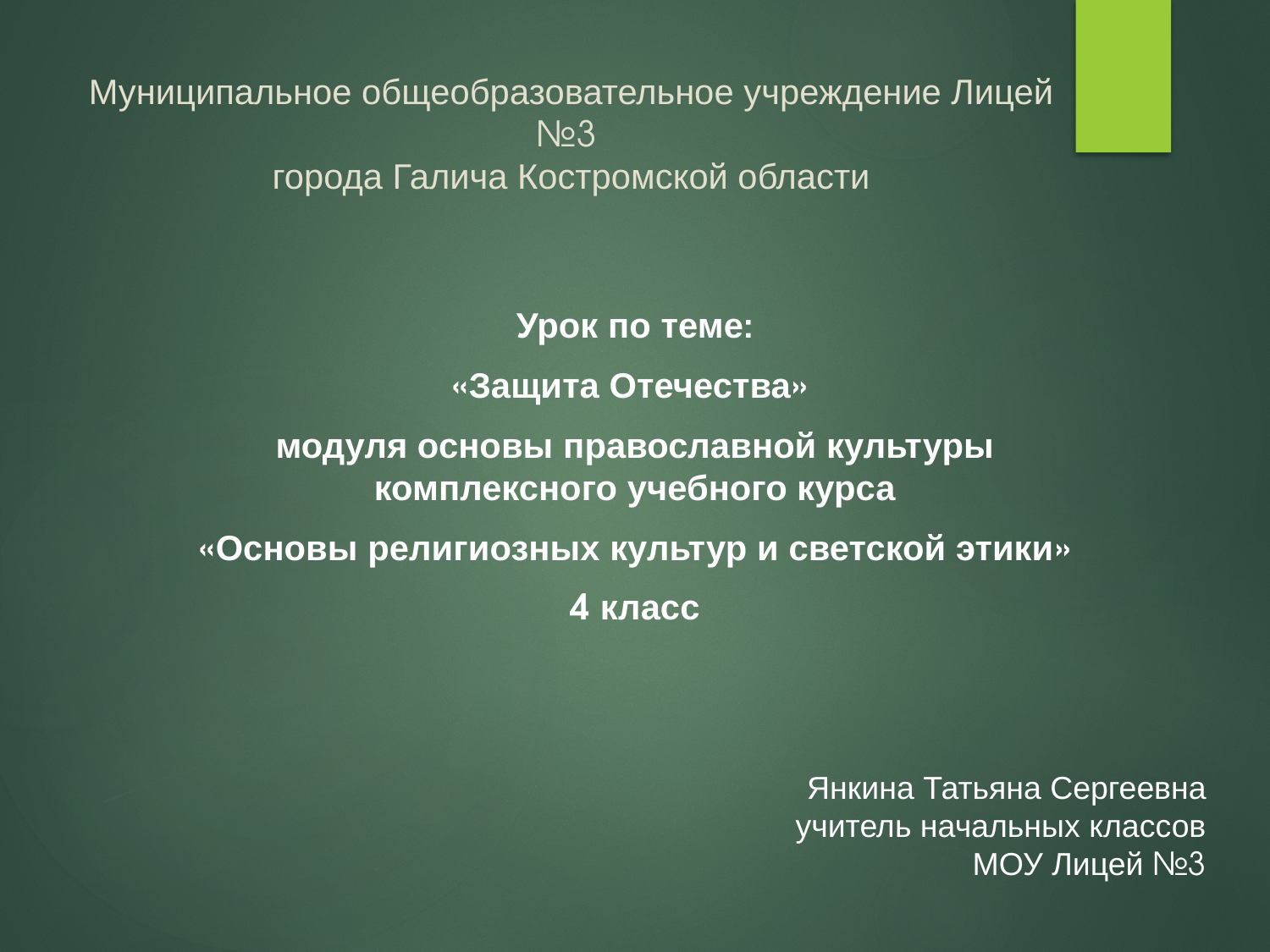

# Муниципальное общеобразовательное учреждение Лицей №3 города Галича Костромской области
Урок по теме:
«Защита Отечества»
модуля основы православной культуры комплексного учебного курса
«Основы религиозных культур и светской этики»
4 класс

Янкина Татьяна Сергеевна
            учитель начальных классов
МОУ Лицей №3